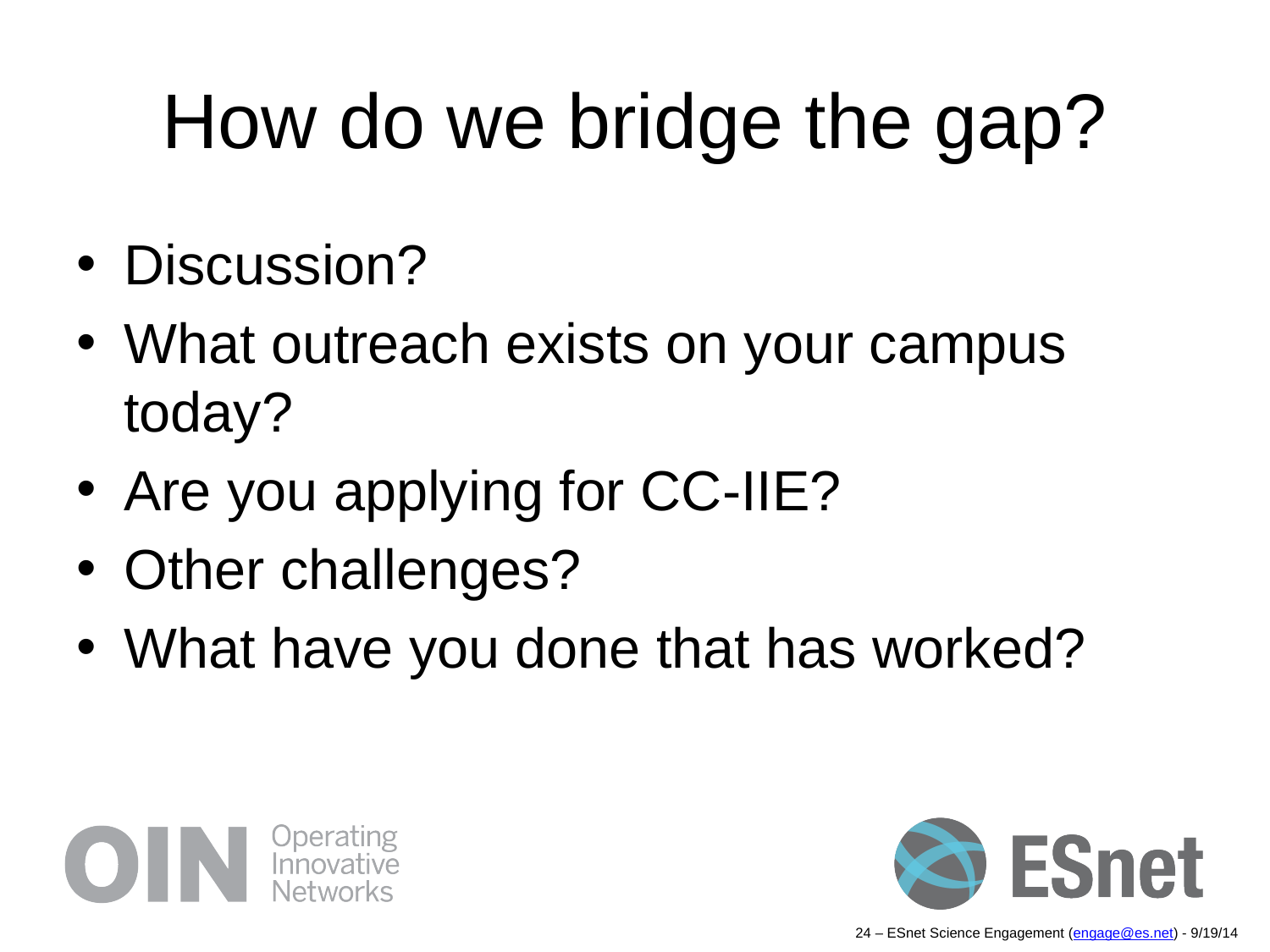

# How do we bridge the gap?
Discussion?
What outreach exists on your campus today?
Are you applying for CC-IIE?
Other challenges?
What have you done that has worked?
24 – ESnet Science Engagement (engage@es.net) - 9/19/14